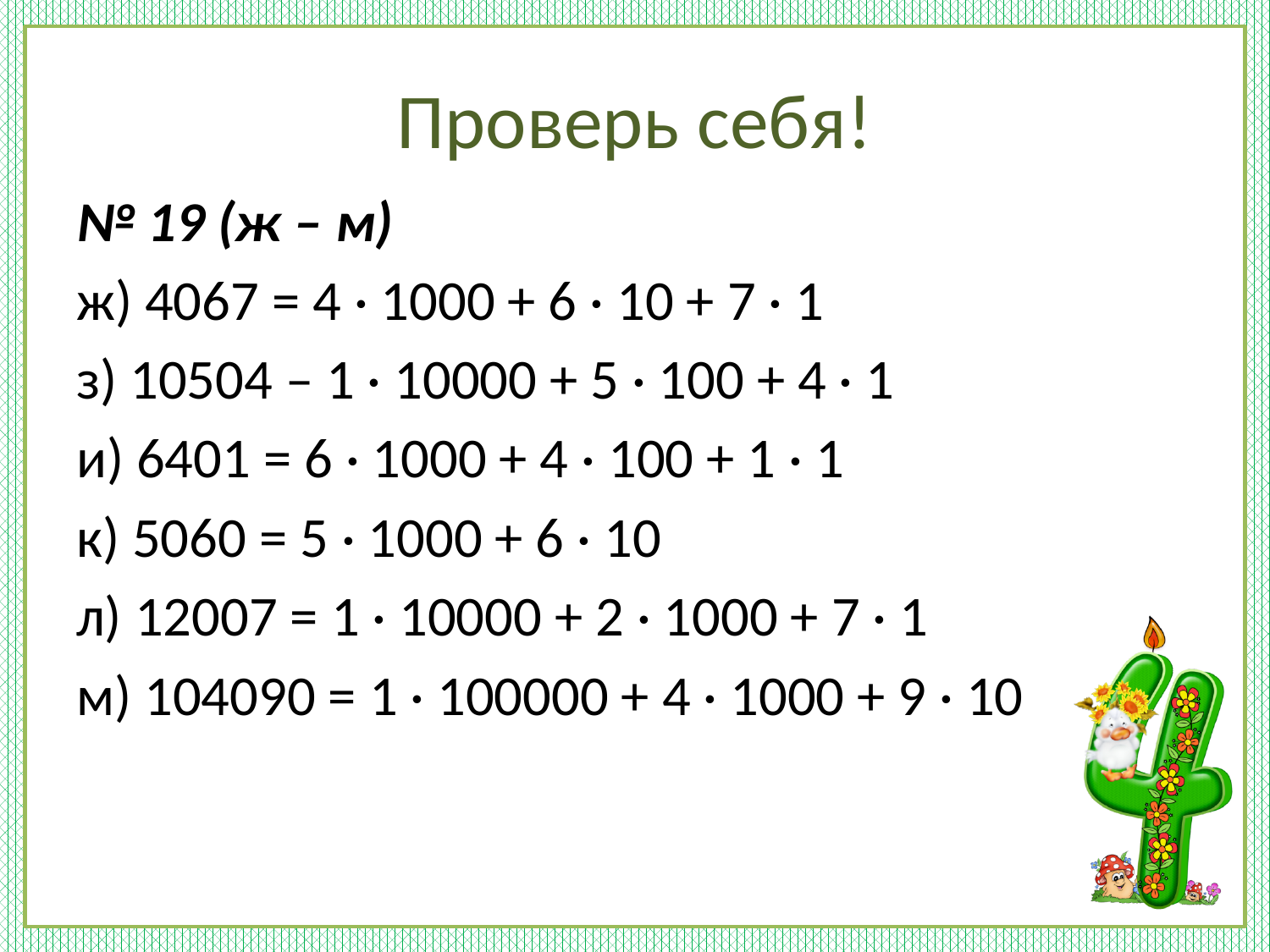

# Проверь себя!
№ 19 (ж – м)
ж) 4067 = 4 · 1000 + 6 · 10 + 7 · 1
з) 10504 – 1 · 10000 + 5 · 100 + 4 · 1
и) 6401 = 6 · 1000 + 4 · 100 + 1 · 1
к) 5060 = 5 · 1000 + 6 · 10
л) 12007 = 1 · 10000 + 2 · 1000 + 7 · 1
м) 104090 = 1 · 100000 + 4 · 1000 + 9 · 10